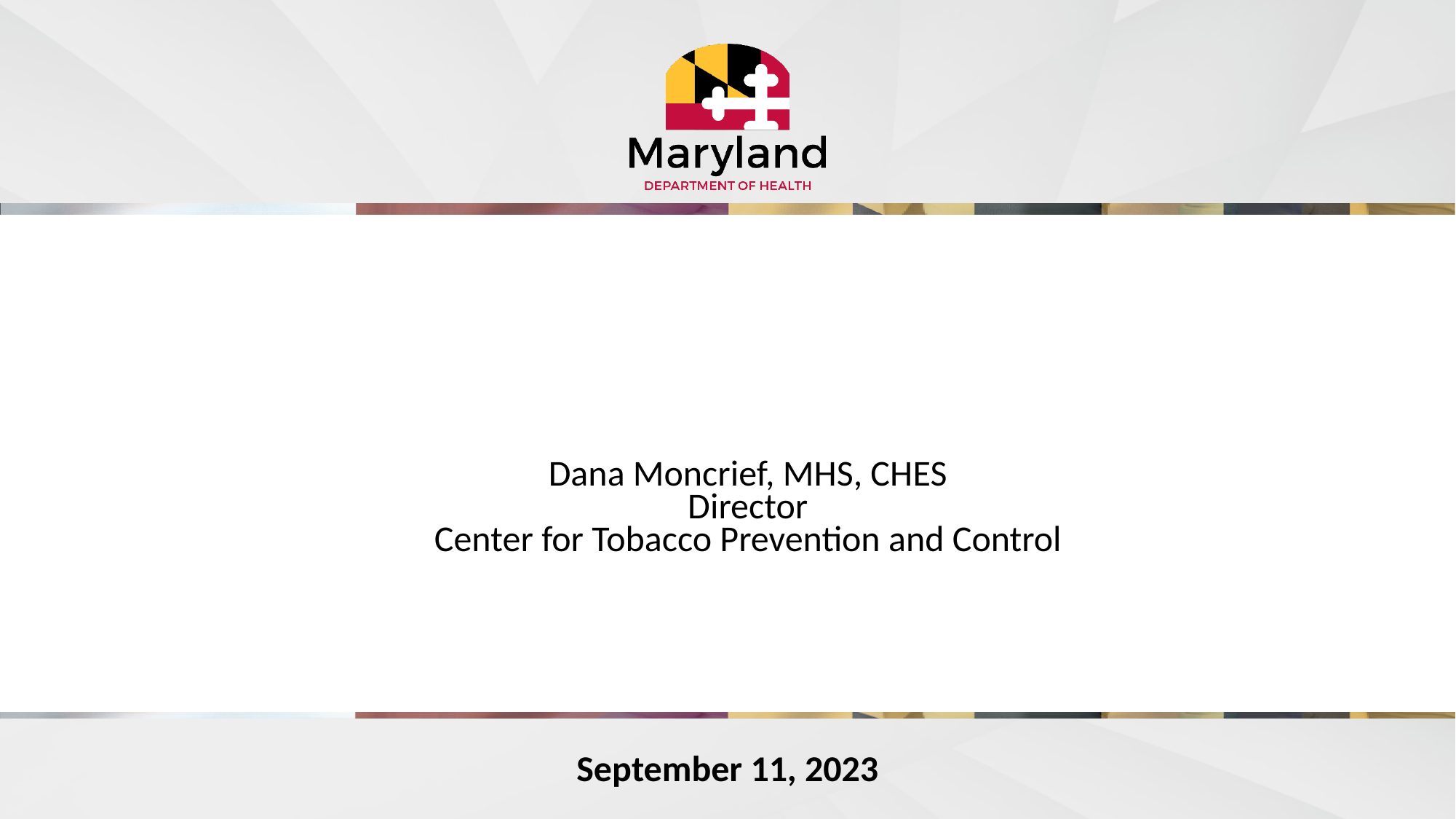

# Legal Resource Center Fall Meeting Statewide Tobacco Control Program Updates
Dana Moncrief, MHS, CHES
Director
Center for Tobacco Prevention and Control
September 11, 2023